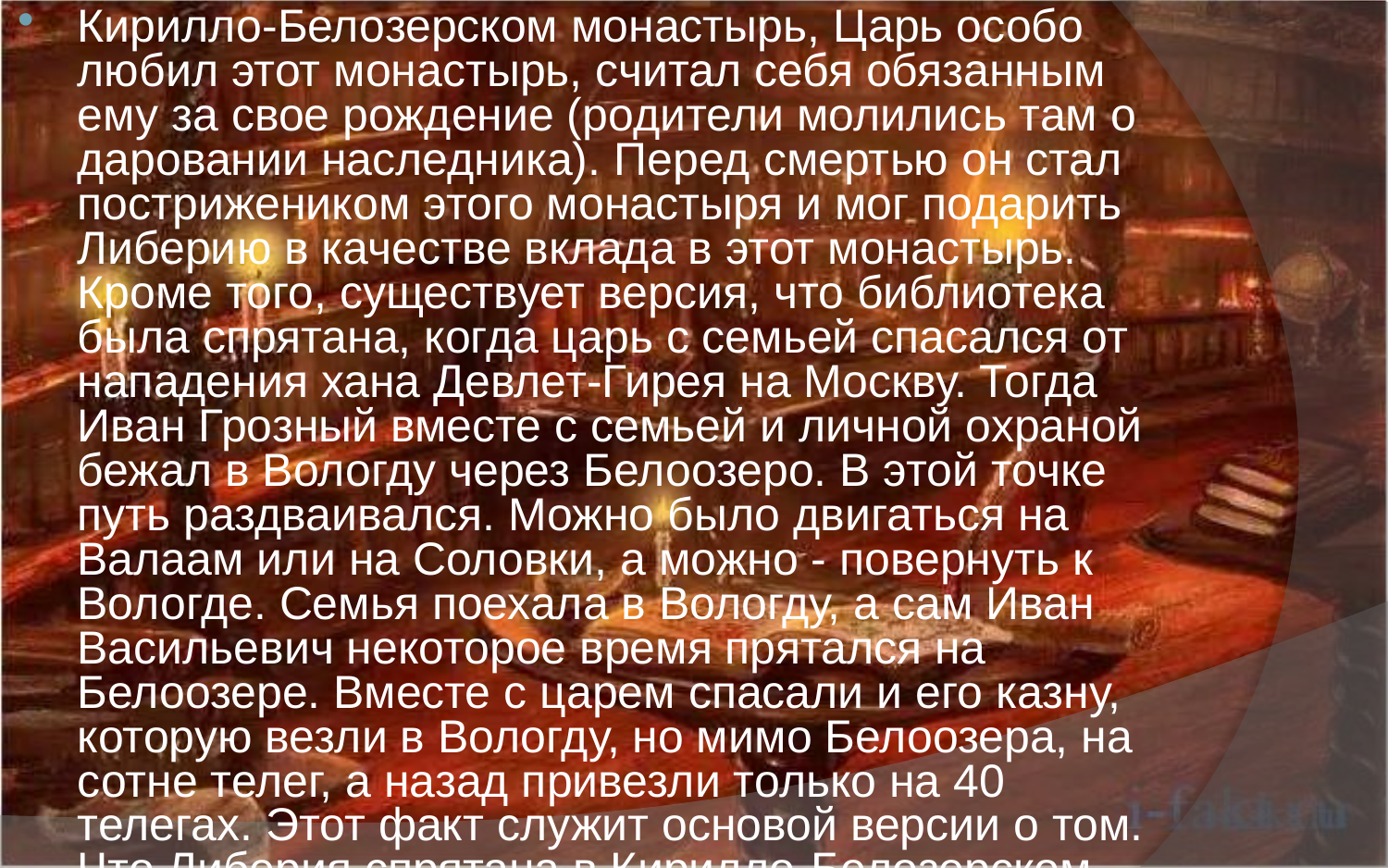

Кирилло-Белозерском монастырь, Царь особо любил этот монастырь, считал себя обязанным ему за свое рождение (родители молились там о даровании наследника). Перед смертью он стал пострижеником этого монастыря и мог подарить Либерию в качестве вклада в этот монастырь. Кроме того, существует версия, что библиотека была спрятана, когда царь с семьей спасался от нападения хана Девлет-Гирея на Москву. Тогда Иван Грозный вместе с семьей и личной охраной бежал в Вологду через Белоозеро. В этой точке путь раздваивался. Можно было двигаться на Валаам или на Соловки, а можно - повернуть к Вологде. Семья поехала в Вологду, а сам Иван Васильевич некоторое время прятался на Белоозере. Вместе с царем спасали и его казну, которую везли в Вологду, но мимо Белоозера, на сотне телег, а назад привезли только на 40 телегах. Этот факт служит основой версии о том. Что Либерия спрятана в Кирилло-Белозерском монастыре.